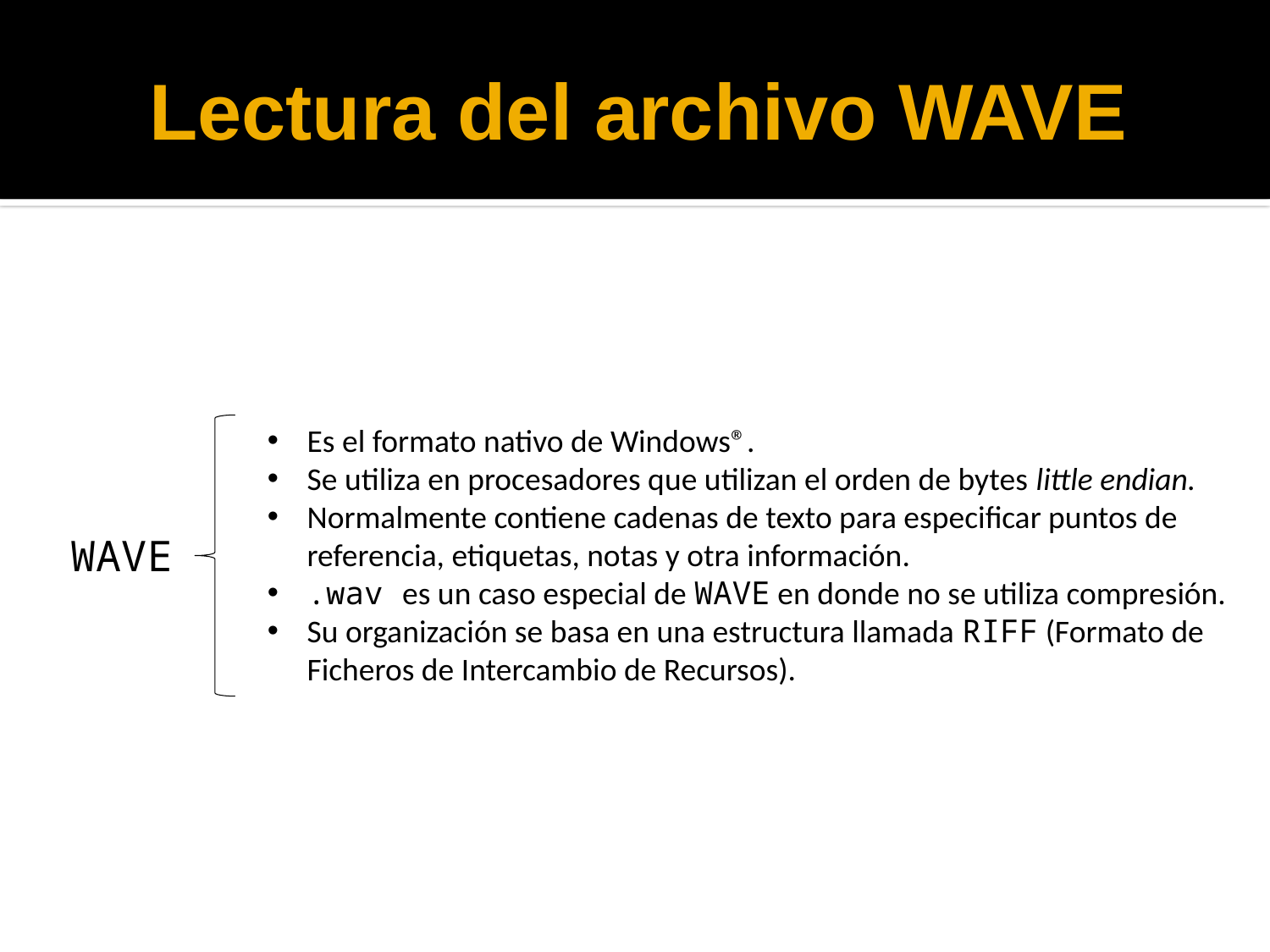

# Lectura del archivo WAVE
Es el formato nativo de Windows®.
Se utiliza en procesadores que utilizan el orden de bytes little endian.
Normalmente contiene cadenas de texto para especificar puntos de referencia, etiquetas, notas y otra información.
.wav es un caso especial de WAVE en donde no se utiliza compresión.
Su organización se basa en una estructura llamada RIFF (Formato de Ficheros de Intercambio de Recursos).

WAVE